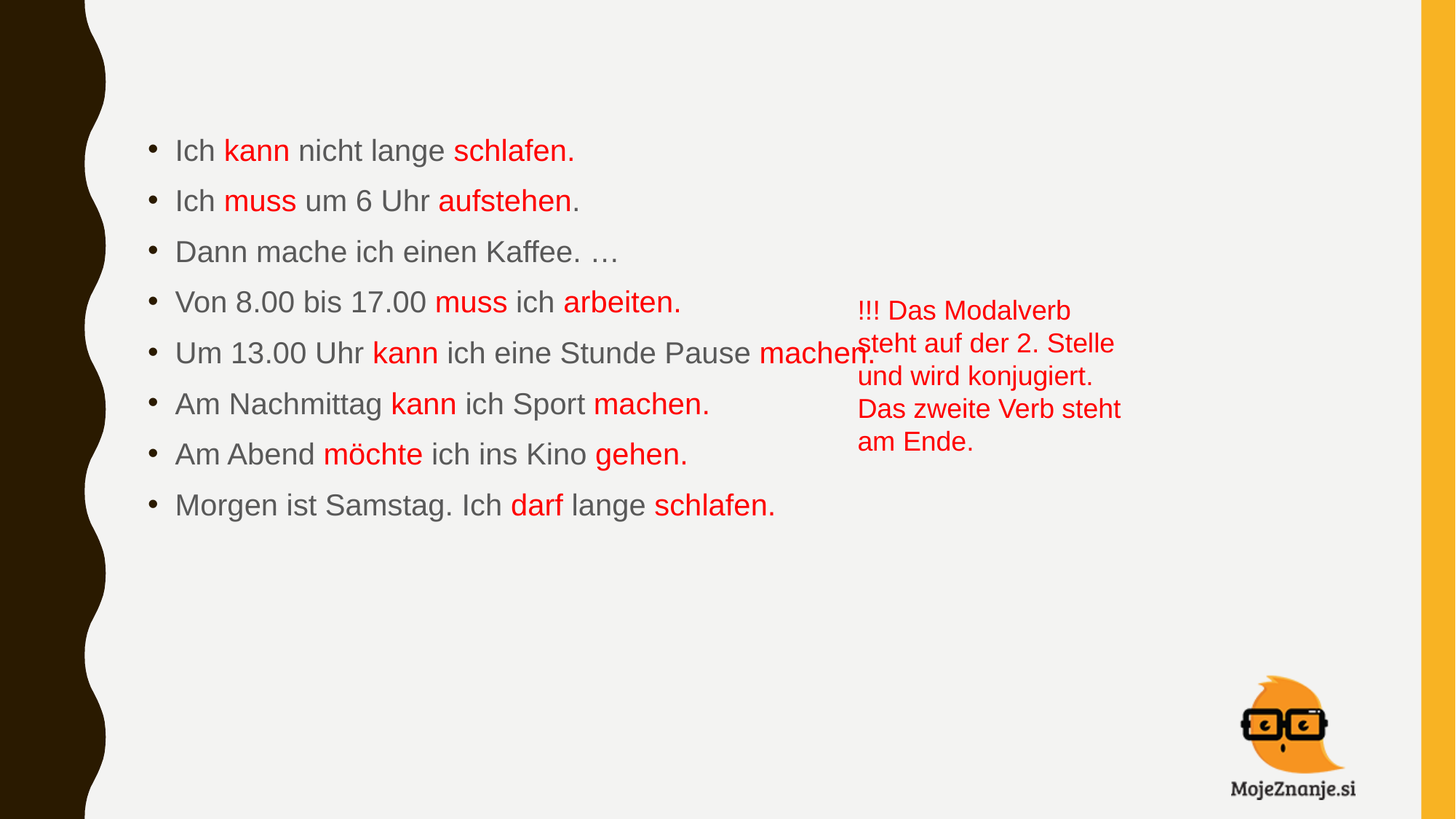

Ich kann nicht lange schlafen.
Ich muss um 6 Uhr aufstehen.
Dann mache ich einen Kaffee. …
Von 8.00 bis 17.00 muss ich arbeiten.
Um 13.00 Uhr kann ich eine Stunde Pause machen.
Am Nachmittag kann ich Sport machen.
Am Abend möchte ich ins Kino gehen.
Morgen ist Samstag. Ich darf lange schlafen.
!!! Das Modalverb steht auf der 2. Stelle und wird konjugiert. Das zweite Verb steht am Ende.